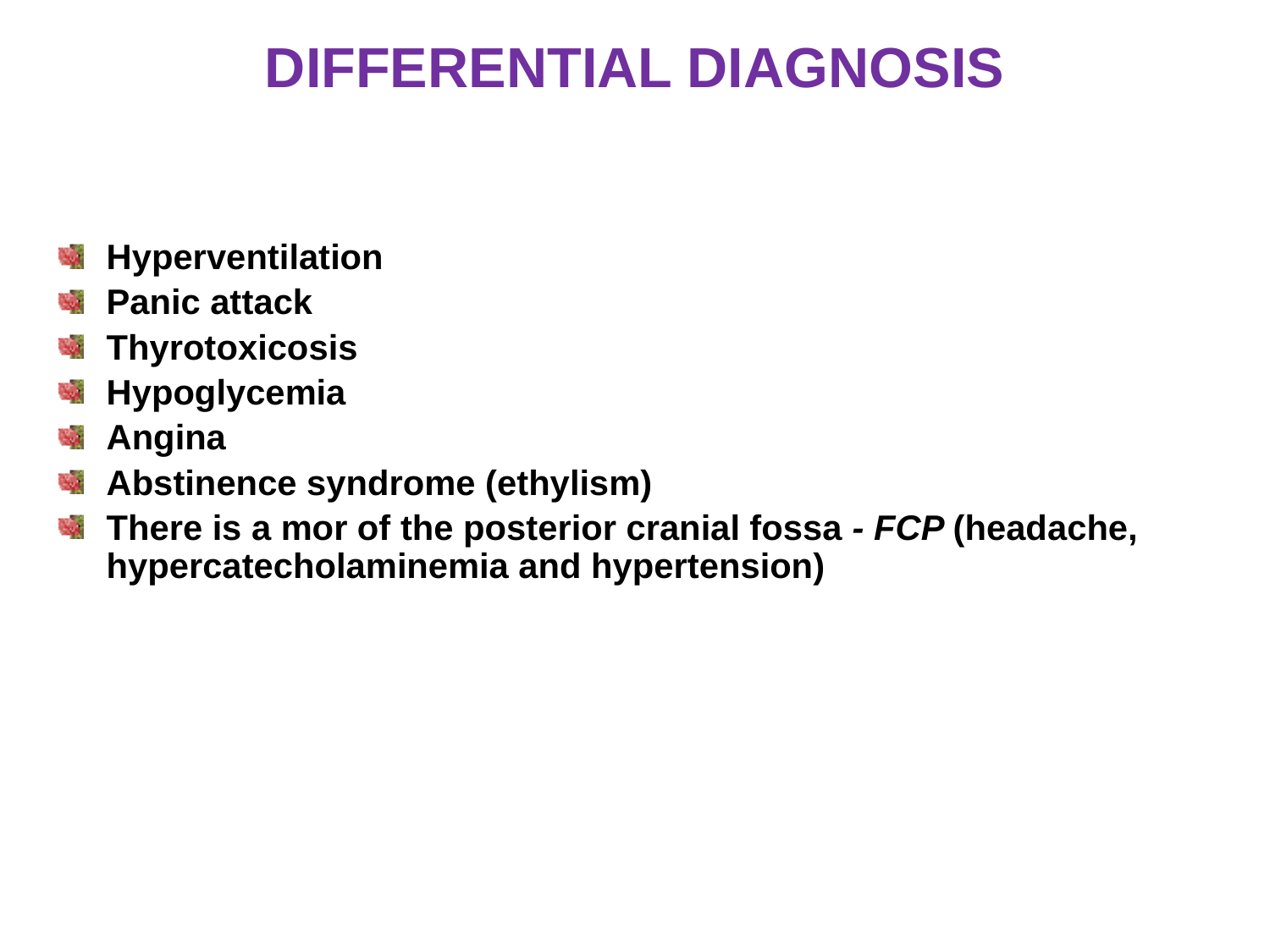

# DIFFERENTIAL DIAGNOSIS
Hyperventilation
Panic attack
Thyrotoxicosis
Hypoglycemia
Angina
Abstinence syndrome (ethylism)
There is a mor of the posterior cranial fossa - FCP (headache, hypercatecholaminemia and hypertension)